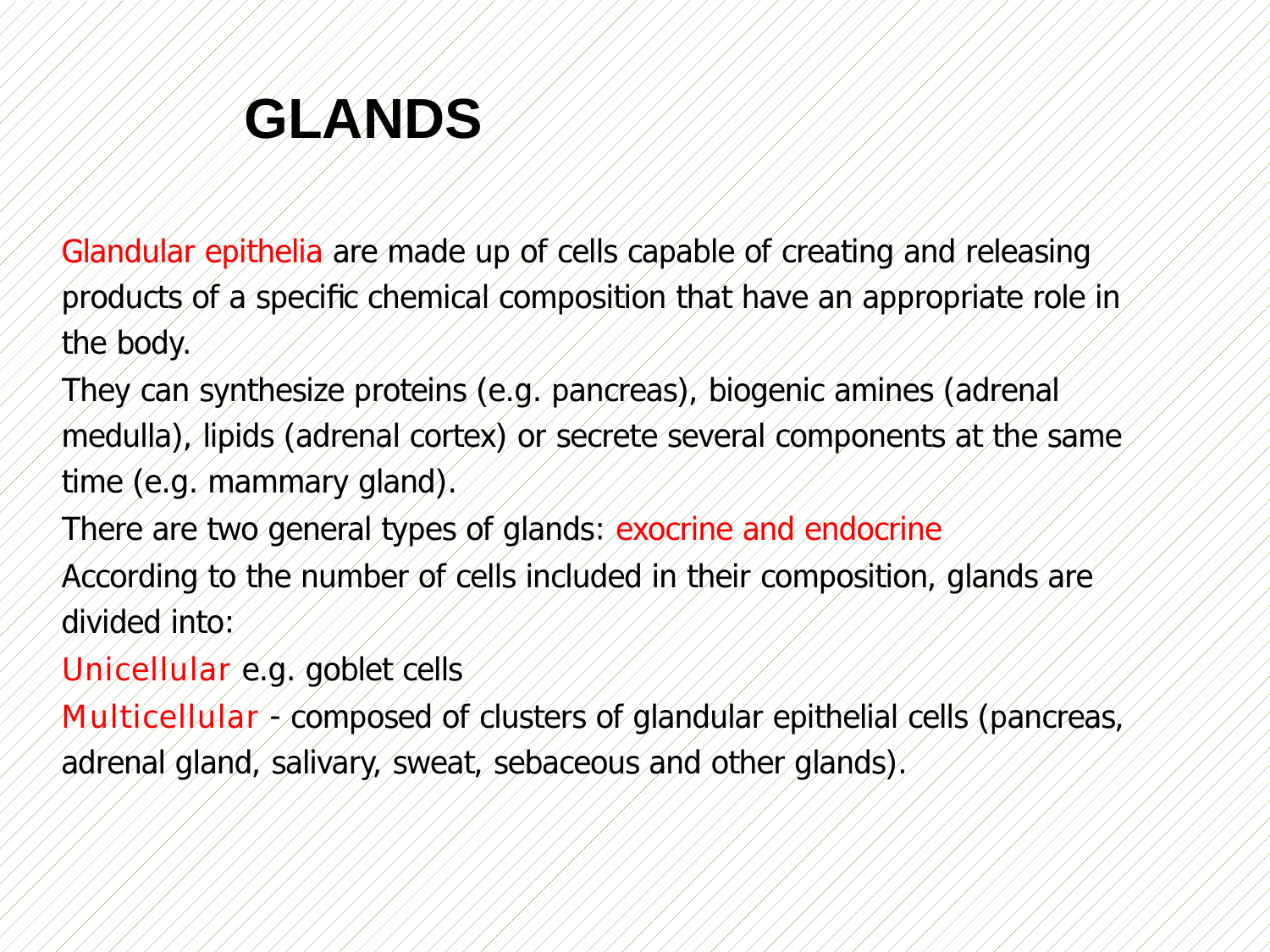

# GLANDS
Glandular epithelia are made up of cells capable of creating and releasing products of a specific chemical composition that have an appropriate role in the body.
They can synthesize proteins (e.g. pancreas), biogenic amines (adrenal medulla), lipids (adrenal cortex) or secrete several components at the same time (e.g. mammary gland).
There are two general types of glands: exocrine and endocrine
According to the number of cells included in their composition, glands are divided into:
Unicellular e.g. goblet cells
Multicellular - composed of clusters of glandular epithelial cells (pancreas, adrenal gland, salivary, sweat, sebaceous and other glands).